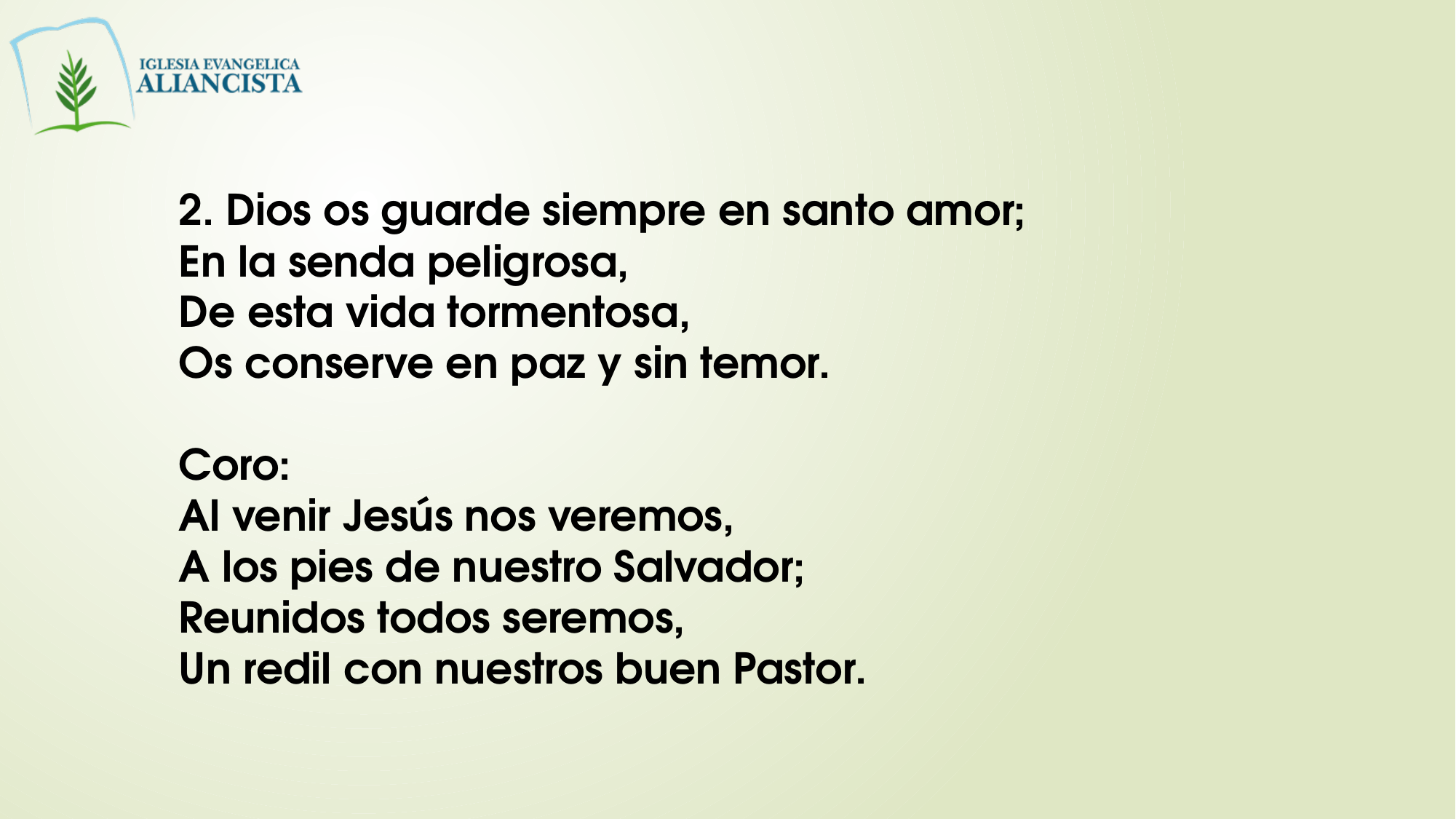

2. Dios os guarde siempre en santo amor;
En la senda peligrosa,
De esta vida tormentosa,
Os conserve en paz y sin temor.

Coro:
Al venir Jesús nos veremos,
A los pies de nuestro Salvador;
Reunidos todos seremos,
Un redil con nuestros buen Pastor.